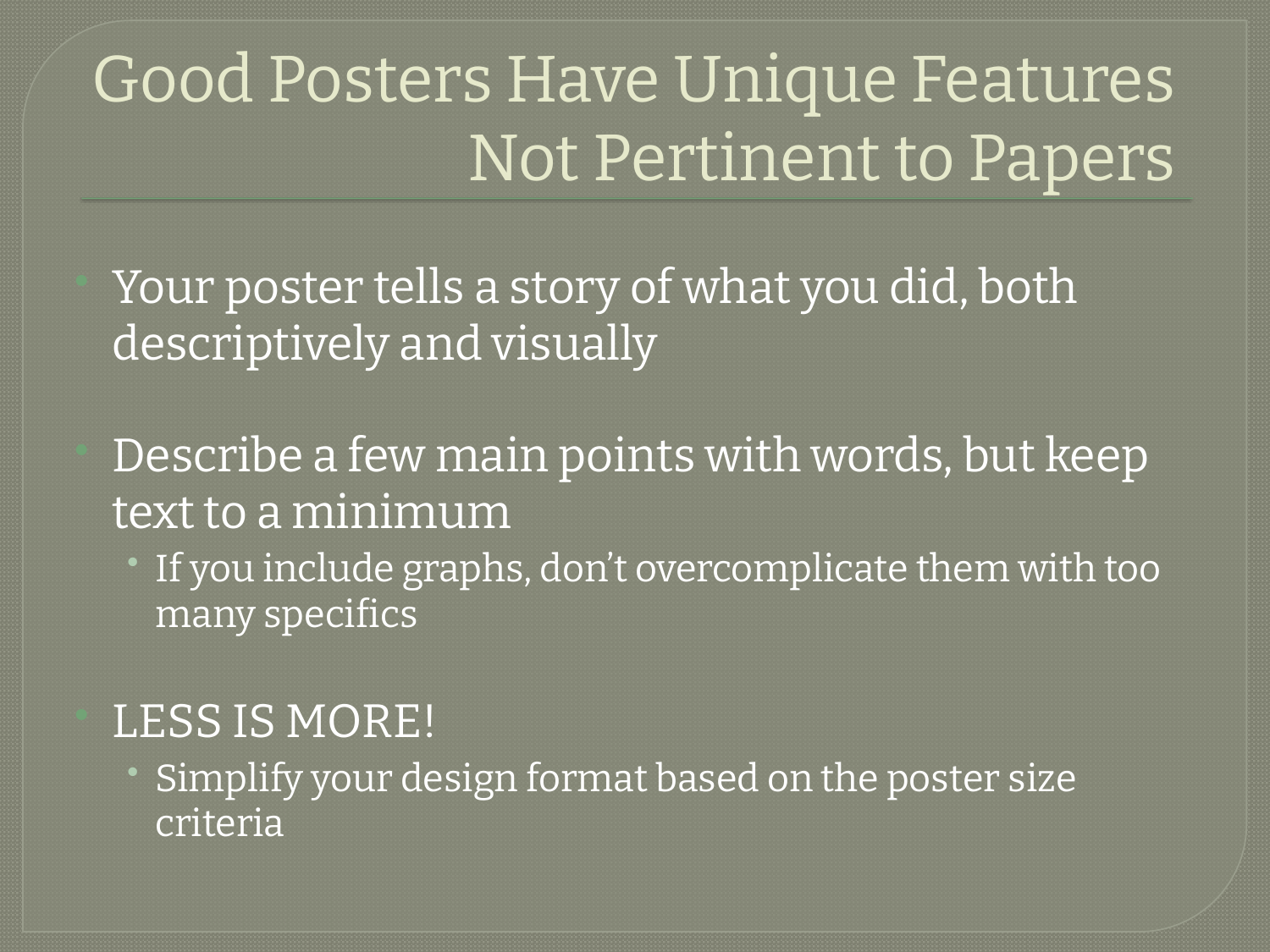

# Good Posters Have Unique Features Not Pertinent to Papers
Your poster tells a story of what you did, both descriptively and visually

Describe a few main points with words, but keep text to a minimum
If you include graphs, don’t overcomplicate them with too many specifics

LESS IS MORE!
Simplify your design format based on the poster size criteria